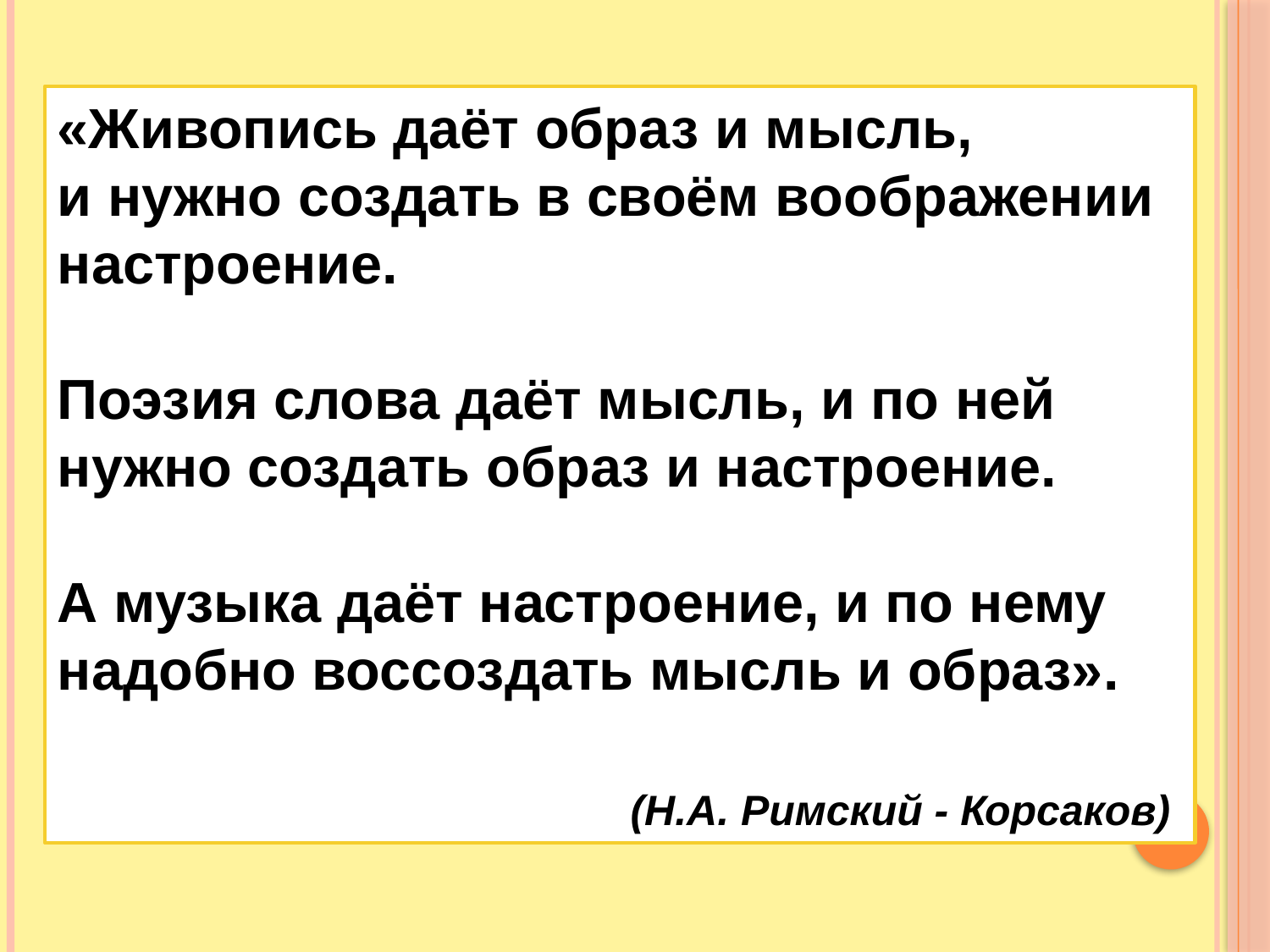

«Живопись даёт образ и мысль,
и нужно создать в своём воображении настроение.

Поэзия слова даёт мысль, и по ней нужно создать образ и настроение.

А музыка даёт настроение, и по нему надобно воссоздать мысль и образ».

           (Н.А. Римский - Корсаков)
2